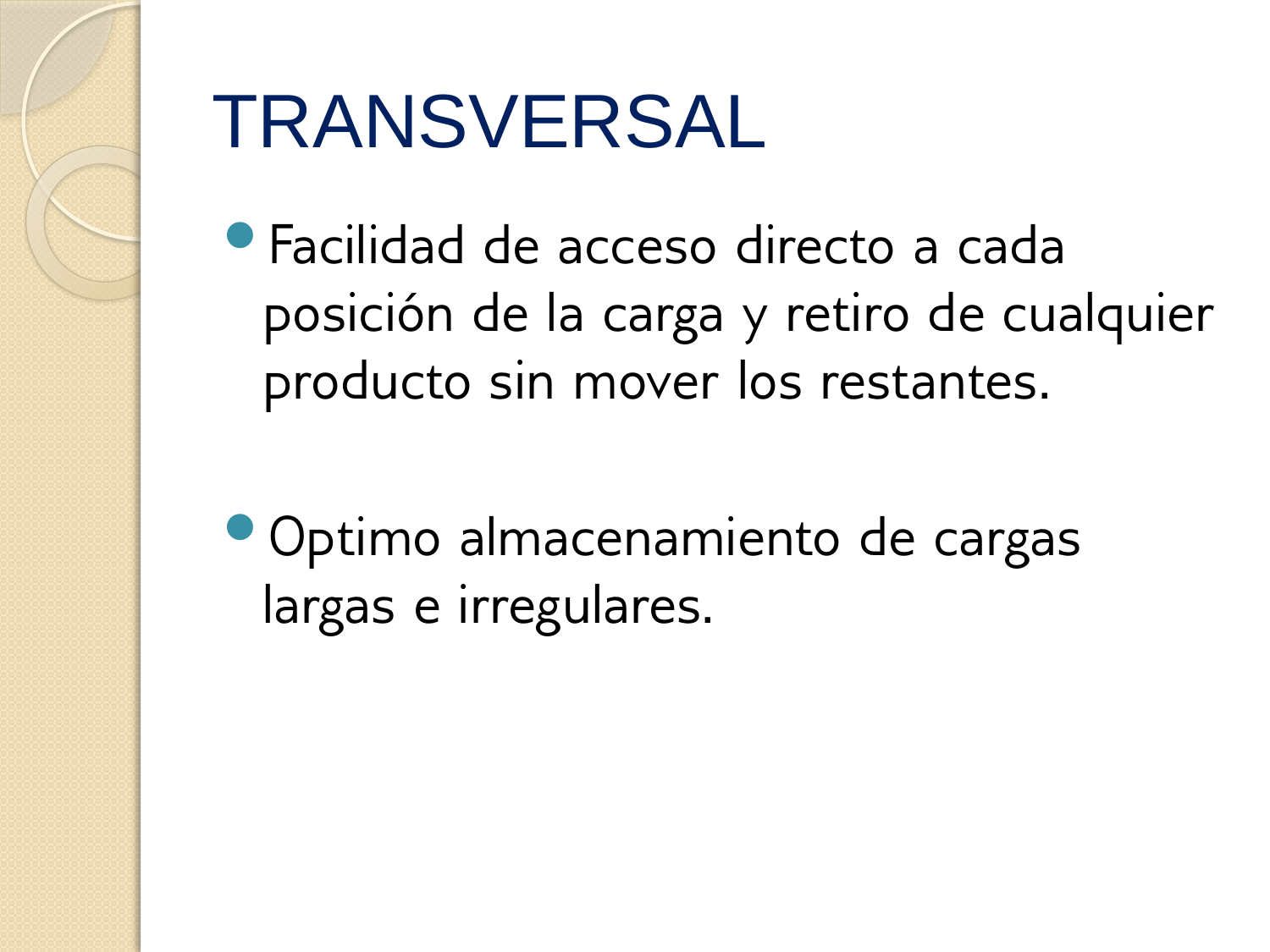

# TRANSVERSAL
Facilidad de acceso directo a cada posición de la carga y retiro de cualquier producto sin mover los restantes.

Optimo almacenamiento de cargas largas e irregulares.